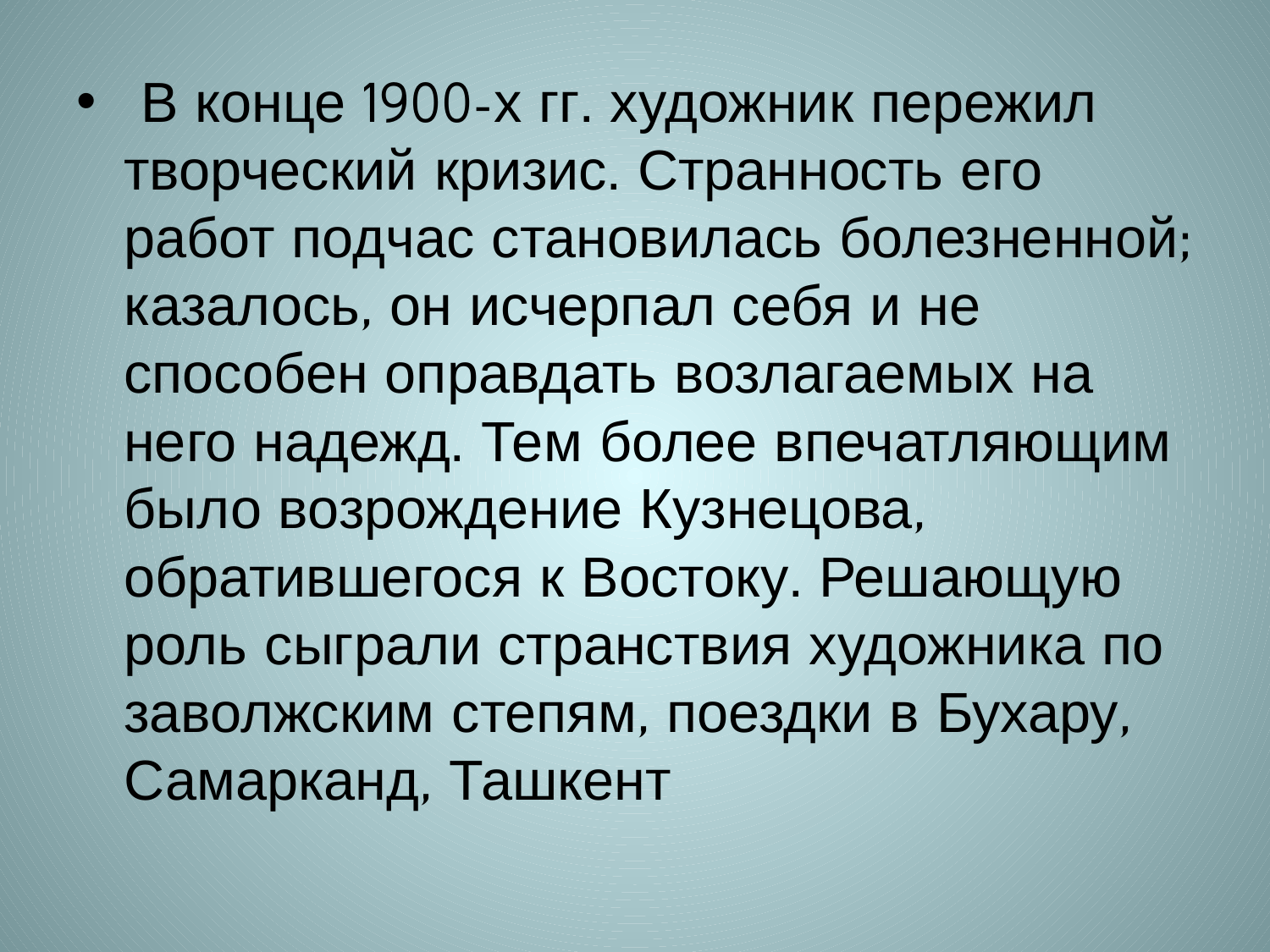

В конце 1900-х гг. художник пережил творческий кризис. Странность его работ подчас становилась болезненной; казалось, он исчерпал себя и не способен оправдать возлагаемых на него надежд. Тем более впечатляющим было возрождение Кузнецова, обратившегося к Востоку. Решающую роль сыграли странствия художника по заволжским степям, поездки в Бухару, Самарканд, Ташкент